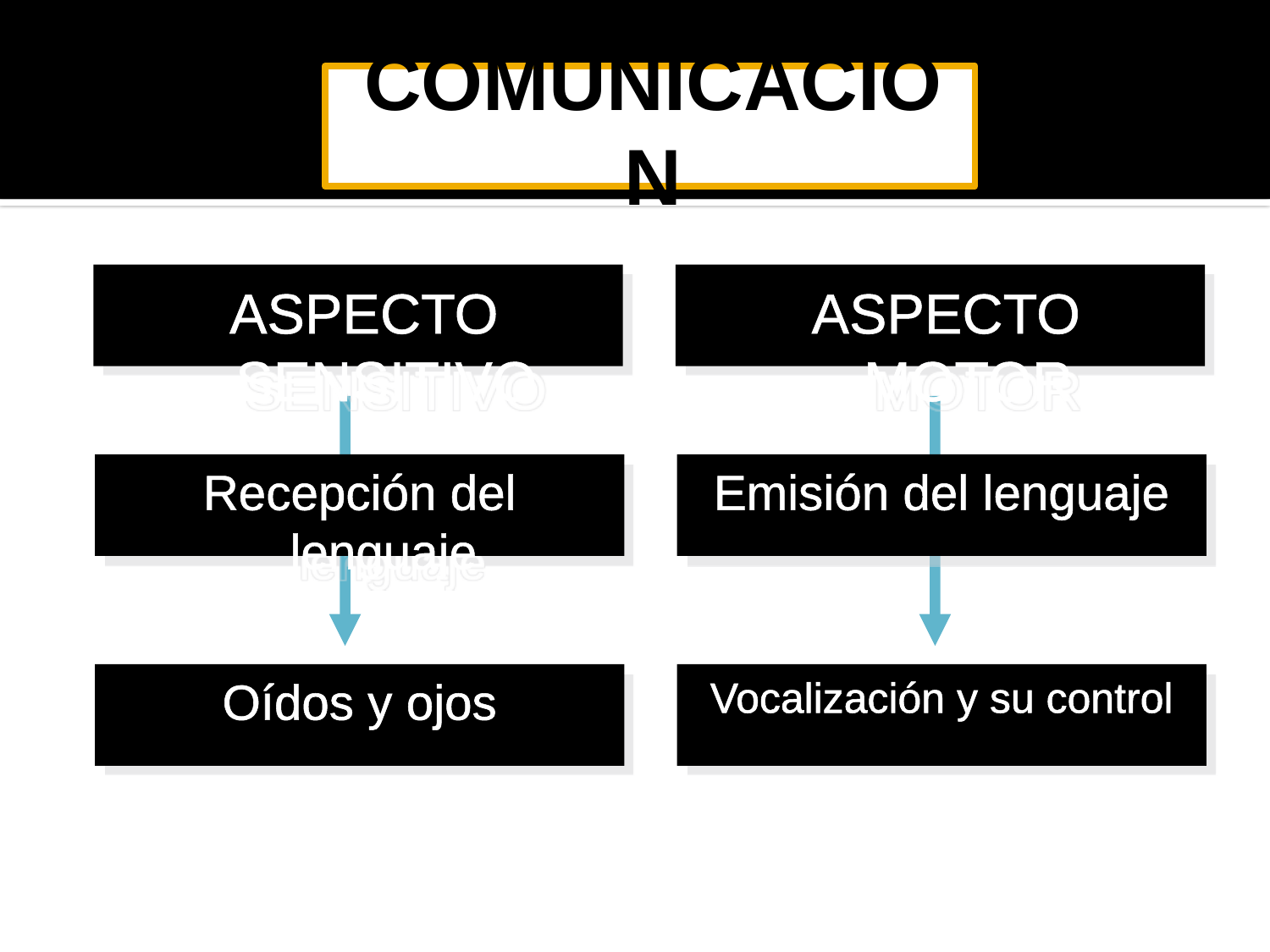

# COMUNICACIÓN
ASPECTO SENSITIVO

ASPECTO MOTOR

Recepción del lenguaje
Emisión del lenguaje
Oídos y ojos
Vocalización y su control